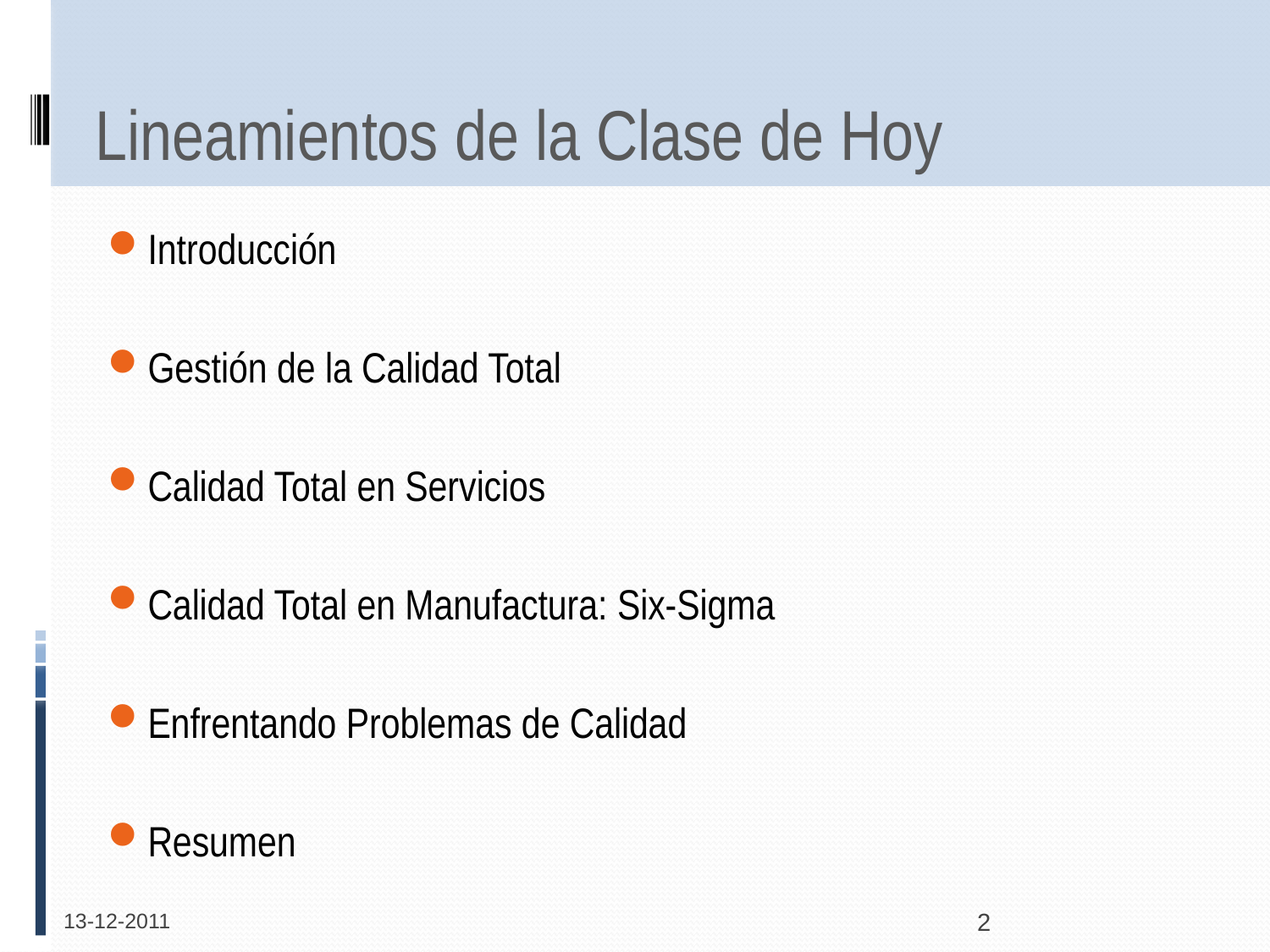

# Lineamientos de la Clase de Hoy
Introducción

Gestión de la Calidad Total

Calidad Total en Servicios

Calidad Total en Manufactura: Six-Sigma

Enfrentando Problemas de Calidad

Resumen
13-12-2011
2